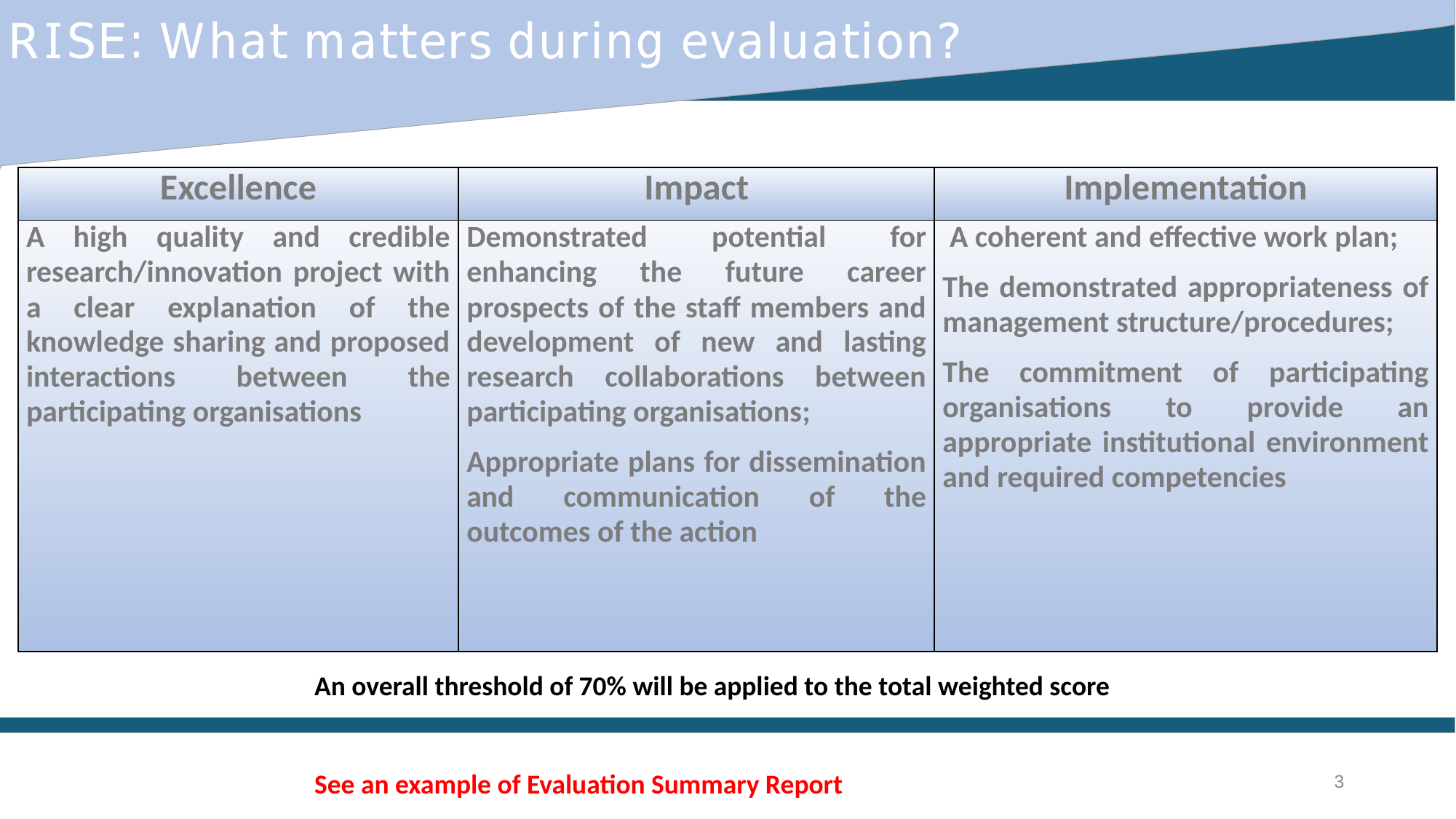

RISE: What matters during evaluation?
| Excellence | Impact | Implementation |
| --- | --- | --- |
| A high quality and credible research/innovation project with a clear explanation of the knowledge sharing and proposed interactions between the participating organisations | Demonstrated potential for enhancing the future career prospects of the staff members and development of new and lasting research collaborations between participating organisations; Appropriate plans for dissemination and communication of the outcomes of the action | A coherent and effective work plan; The demonstrated appropriateness of management structure/procedures; The commitment of participating organisations to provide an appropriate institutional environment and required competencies |
An overall threshold of 70% will be applied to the total weighted score

See an example of Evaluation Summary Report
3